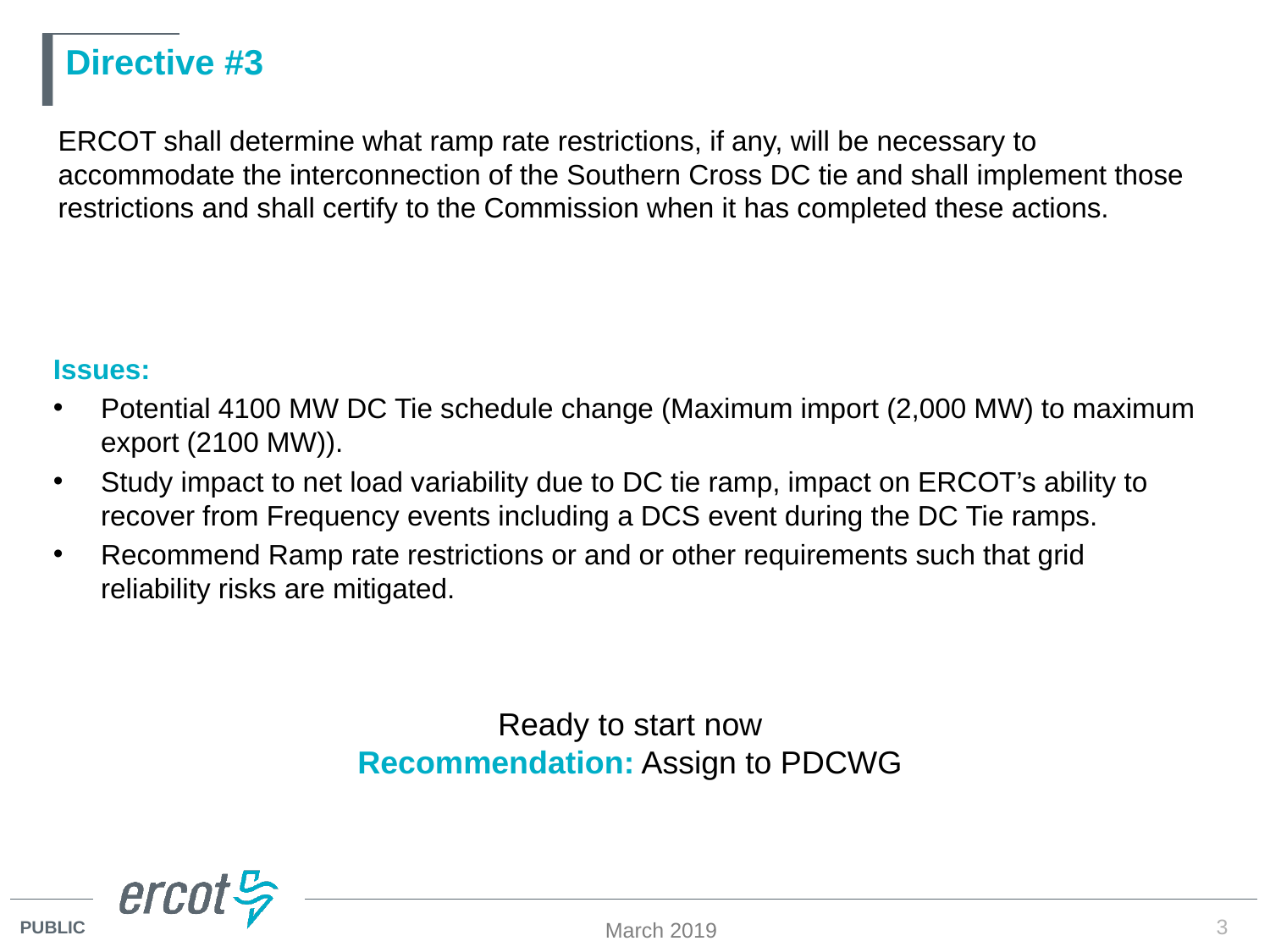

# Directive #3
ERCOT shall determine what ramp rate restrictions, if any, will be necessary to accommodate the interconnection of the Southern Cross DC tie and shall implement those restrictions and shall certify to the Commission when it has completed these actions.
Issues:
Potential 4100 MW DC Tie schedule change (Maximum import (2,000 MW) to maximum export (2100 MW)).
Study impact to net load variability due to DC tie ramp, impact on ERCOT’s ability to recover from Frequency events including a DCS event during the DC Tie ramps.
Recommend Ramp rate restrictions or and or other requirements such that grid reliability risks are mitigated.

Ready to start now
Recommendation: Assign to PDCWG
March 2019
3